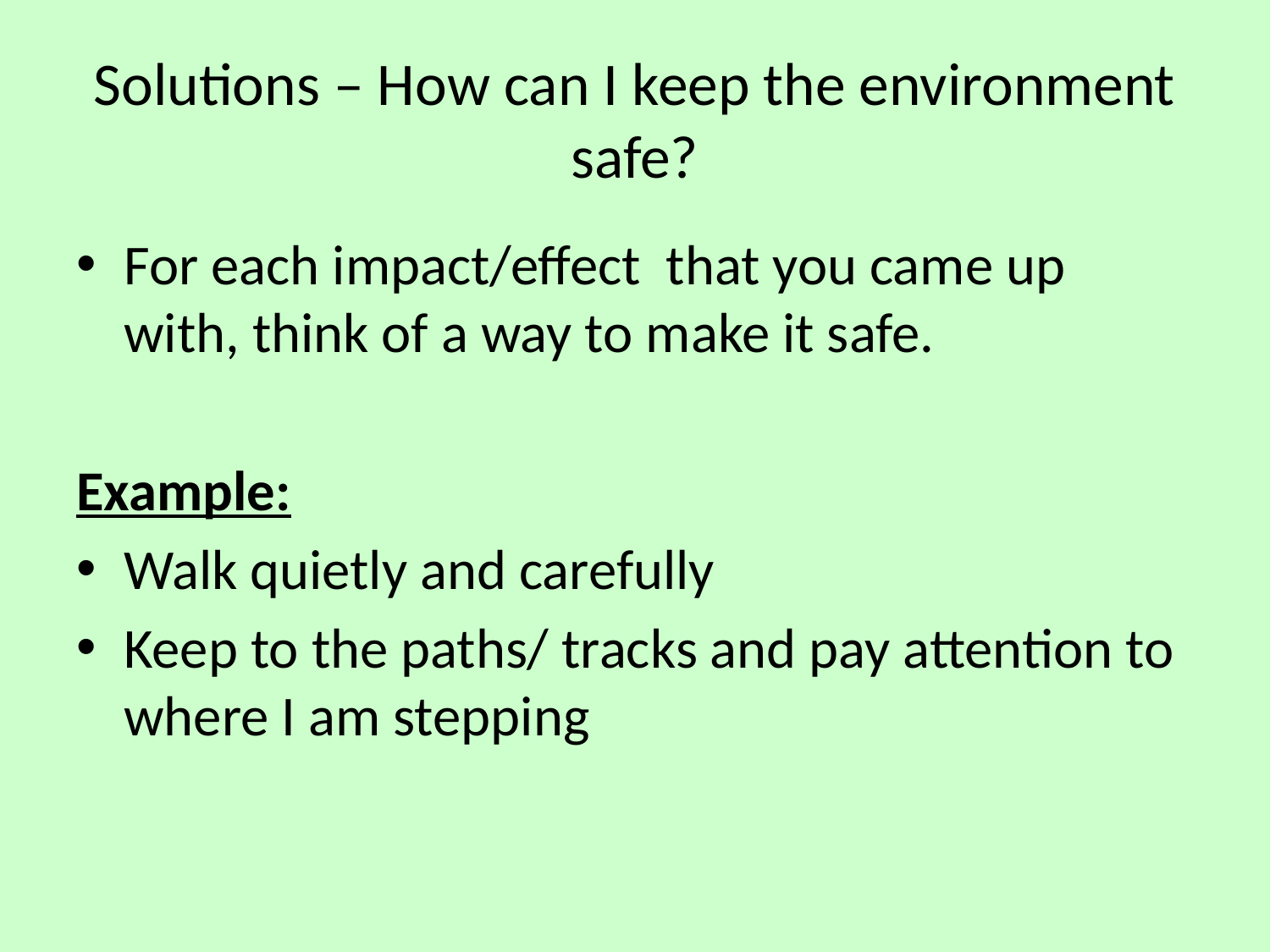

# Solutions – How can I keep the environment safe?
For each impact/effect  that you came up with, think of a way to make it safe.

Example:
Walk quietly and carefully
Keep to the paths/ tracks and pay attention to where I am stepping